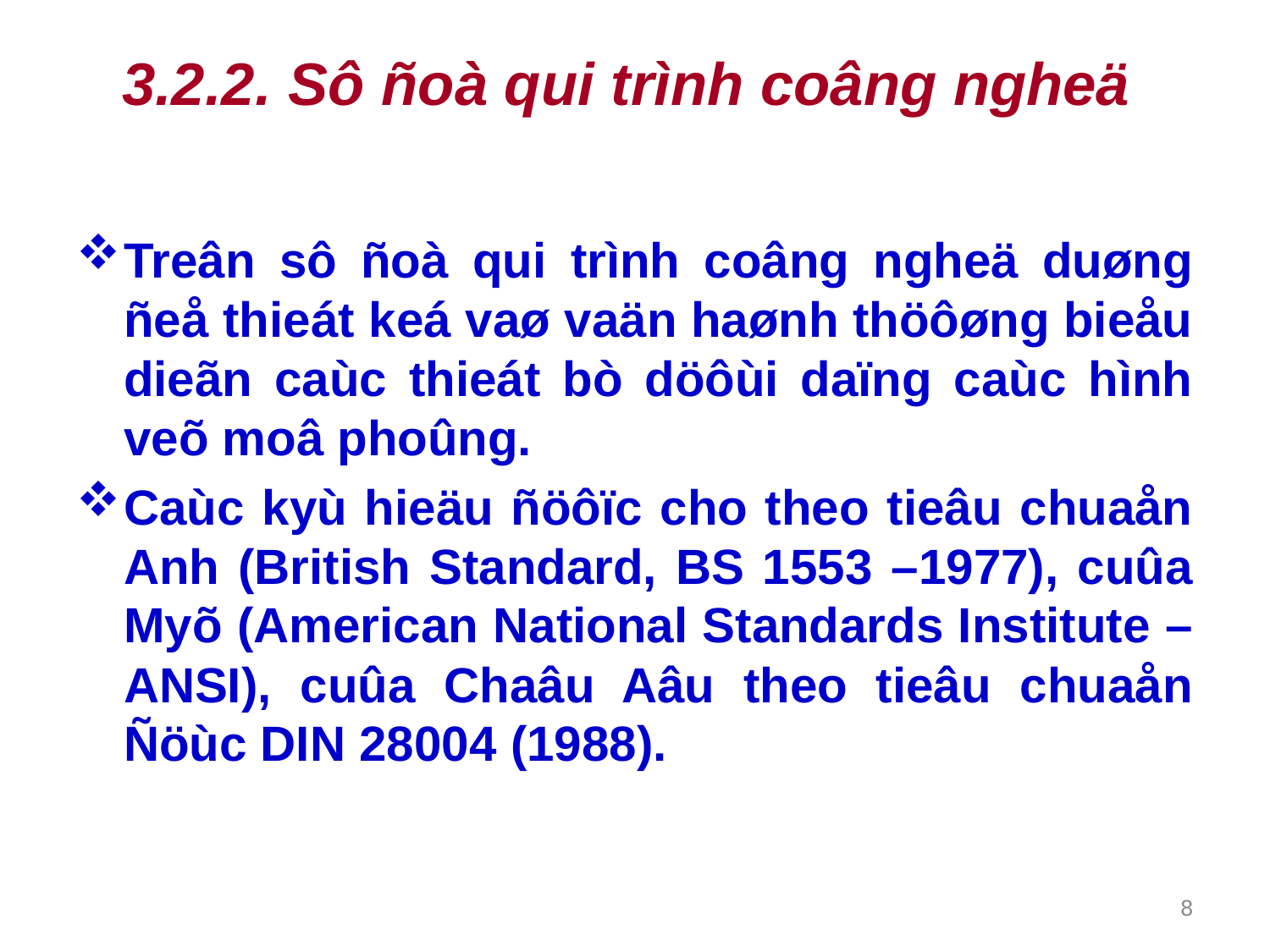

# 3.2.2. Sô ñoà qui trình coâng ngheä
Treân sô ñoà qui trình coâng ngheä duøng ñeå thieát keá vaø vaän haønh thöôøng bieåu dieãn caùc thieát bò döôùi daïng caùc hình veõ moâ phoûng.
Caùc kyù hieäu ñöôïc cho theo tieâu chuaån Anh (British Standard, BS 1553 –1977), cuûa Myõ (American National Standards Institute – ANSI), cuûa Chaâu Aâu theo tieâu chuaån Ñöùc DIN 28004 (1988).
8